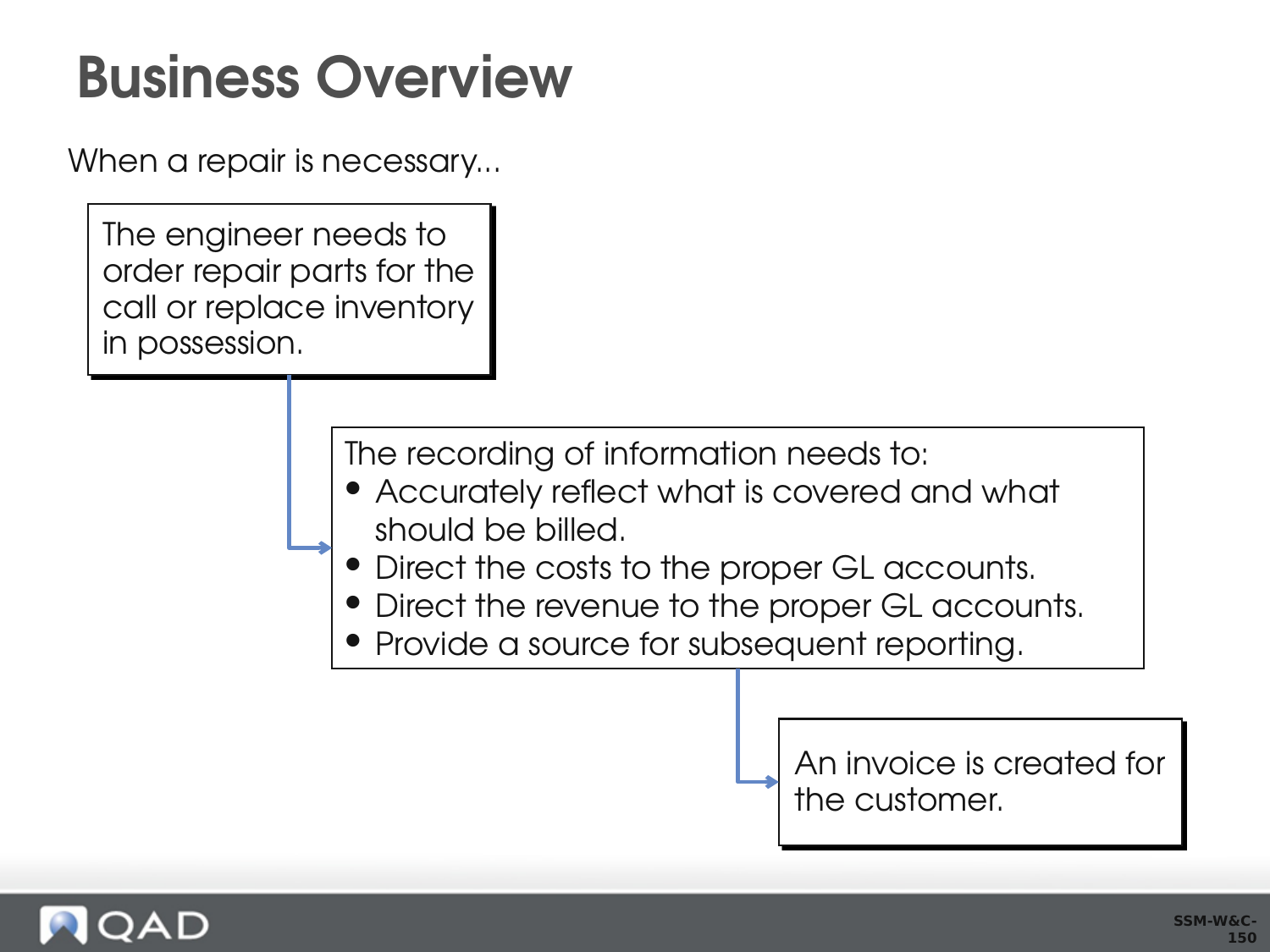

# Business Overview
When a repair is necessary...
The engineer needs to order repair parts for the call or replace inventory in possession.
The recording of information needs to:
Accurately reflect what is covered and what should be billed.
Direct the costs to the proper GL accounts.
Direct the revenue to the proper GL accounts.
Provide a source for subsequent reporting.
An invoice is created for the customer.
SSM-W&C-150